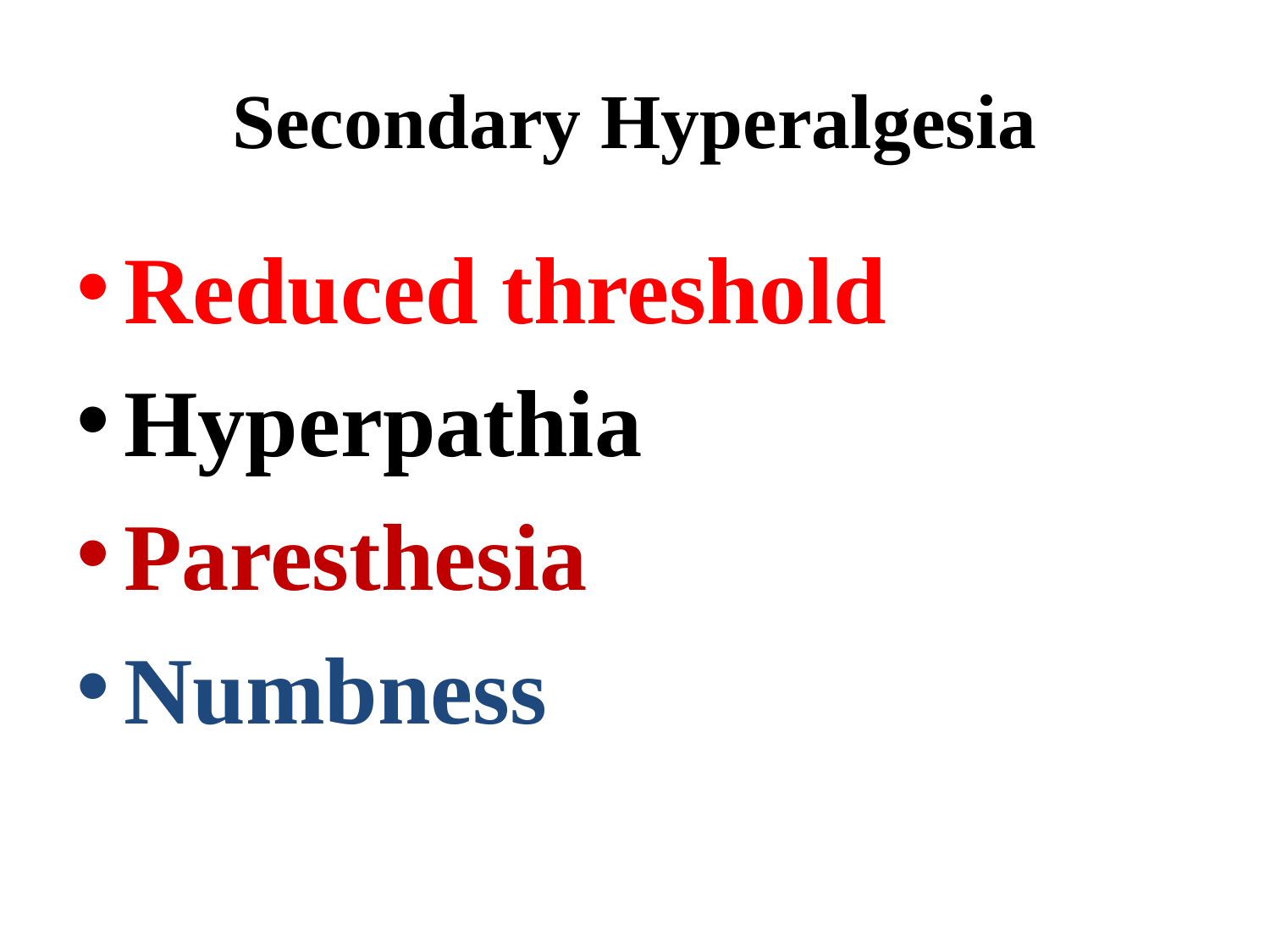

# Secondary Hyperalgesia
Reduced threshold
Hyperpathia
Paresthesia
Numbness